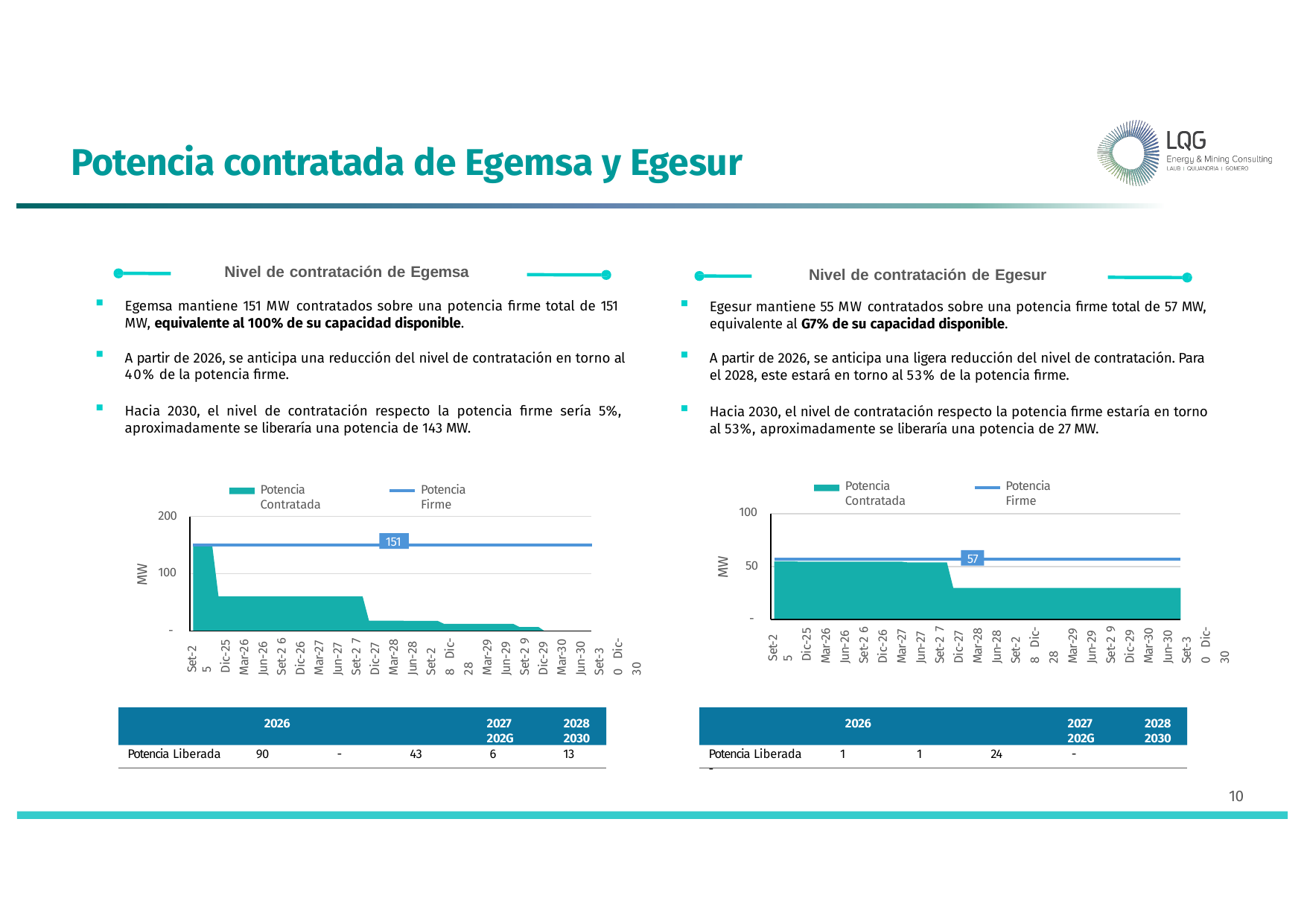

# Potencia contratada de Egemsa y Egesur
Nivel de contratación de Egemsa
Egemsa mantiene 151 MW contratados sobre una potencia firme total de 151 MW, equivalente al 100% de su capacidad disponible.

A partir de 2026, se anticipa una reducción del nivel de contratación en torno al 40% de la potencia firme.

Hacia 2030, el nivel de contratación respecto la potencia firme sería 5%, aproximadamente se liberaría una potencia de 143 MW.
Nivel de contratación de Egesur
Egesur mantiene 55 MW contratados sobre una potencia firme total de 57 MW, equivalente al G7% de su capacidad disponible.

A partir de 2026, se anticipa una ligera reducción del nivel de contratación. Para el 2028, este estará en torno al 53% de la potencia firme.

Hacia 2030, el nivel de contratación respecto la potencia firme estaría en torno al 53%, aproximadamente se liberaría una potencia de 27 MW.

Potencia Contratada
Potencia Firme
Potencia Contratada
Potencia Firme

100
200

151
57
MW
50
MW
100
-
-
Set-2 5
Dic-25 Mar-26 Jun-26 Set-2 6 Dic-26 Mar-27 Jun-27 Set-2 7 Dic-27 Mar-28 Jun-28 Set-2 8 Dic-28 Mar-29 Jun-29 Set-2 9 Dic-29 Mar-30 Jun-30 Set-3 0 Dic-30
Set-2 5
Dic-25 Mar-26 Jun-26 Set-2 6 Dic-26 Mar-27 Jun-27 Set-2 7 Dic-27 Mar-28 Jun-28 Set-2 8 Dic-28 Mar-29 Jun-29 Set-2 9 Dic-29 Mar-30 Jun-30 Set-3 0 Dic-30
2026	2027	2028	202G	2030
2026	2027	2028	202G	2030
Potencia Liberada	90	-	43	6	13
Potencia Liberada	1	1	24	-	-

10